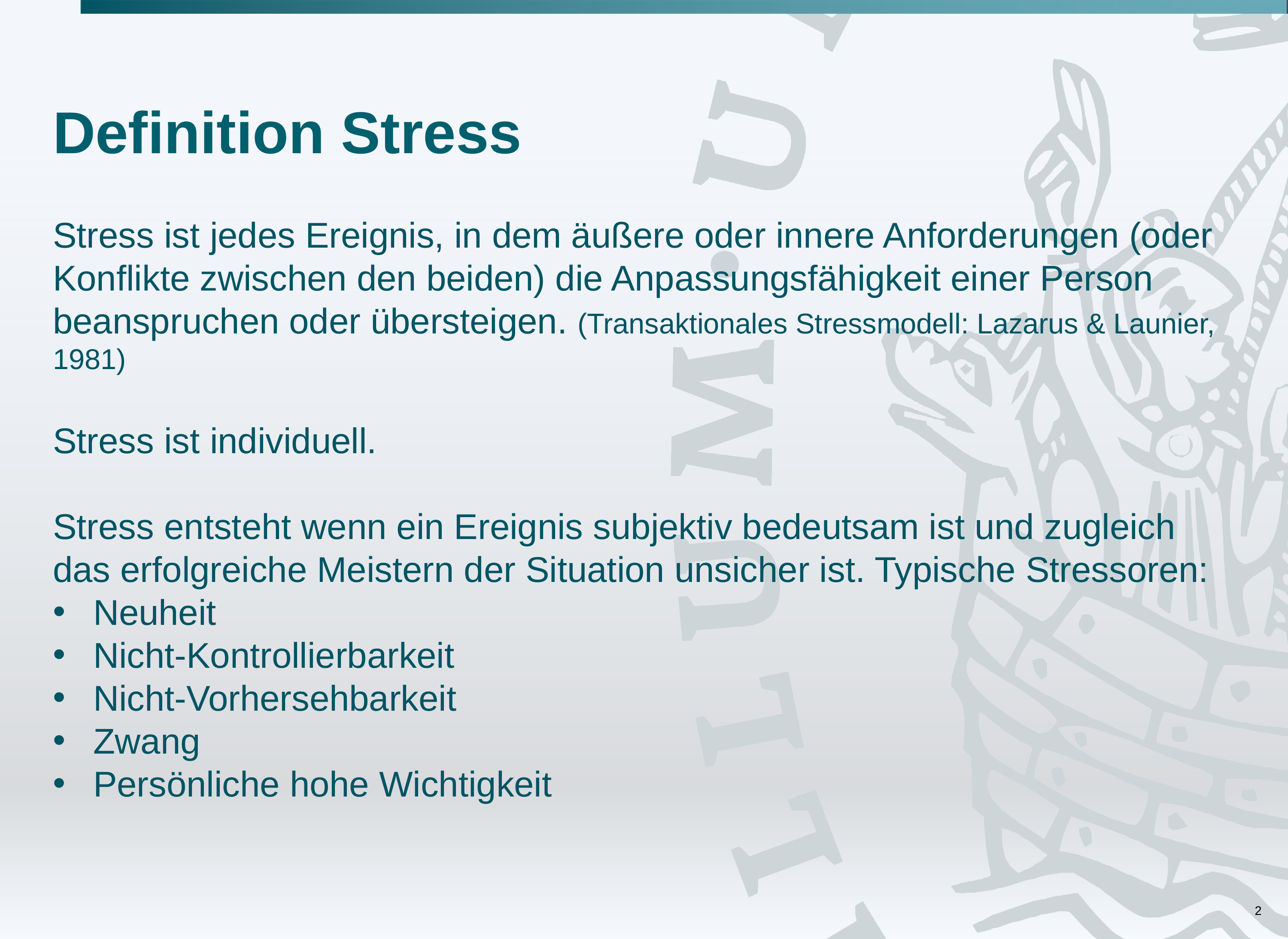

# Definition Stress
Stress ist jedes Ereignis, in dem äußere oder innere Anforderungen (oder Konflikte zwischen den beiden) die Anpassungsfähigkeit einer Person beanspruchen oder übersteigen. (Transaktionales Stressmodell: Lazarus & Launier, 1981)

Stress ist individuell.

Stress entsteht wenn ein Ereignis subjektiv bedeutsam ist und zugleich das erfolgreiche Meistern der Situation unsicher ist. Typische Stressoren:
Neuheit
Nicht-Kontrollierbarkeit
Nicht-Vorhersehbarkeit
Zwang
Persönliche hohe Wichtigkeit

2